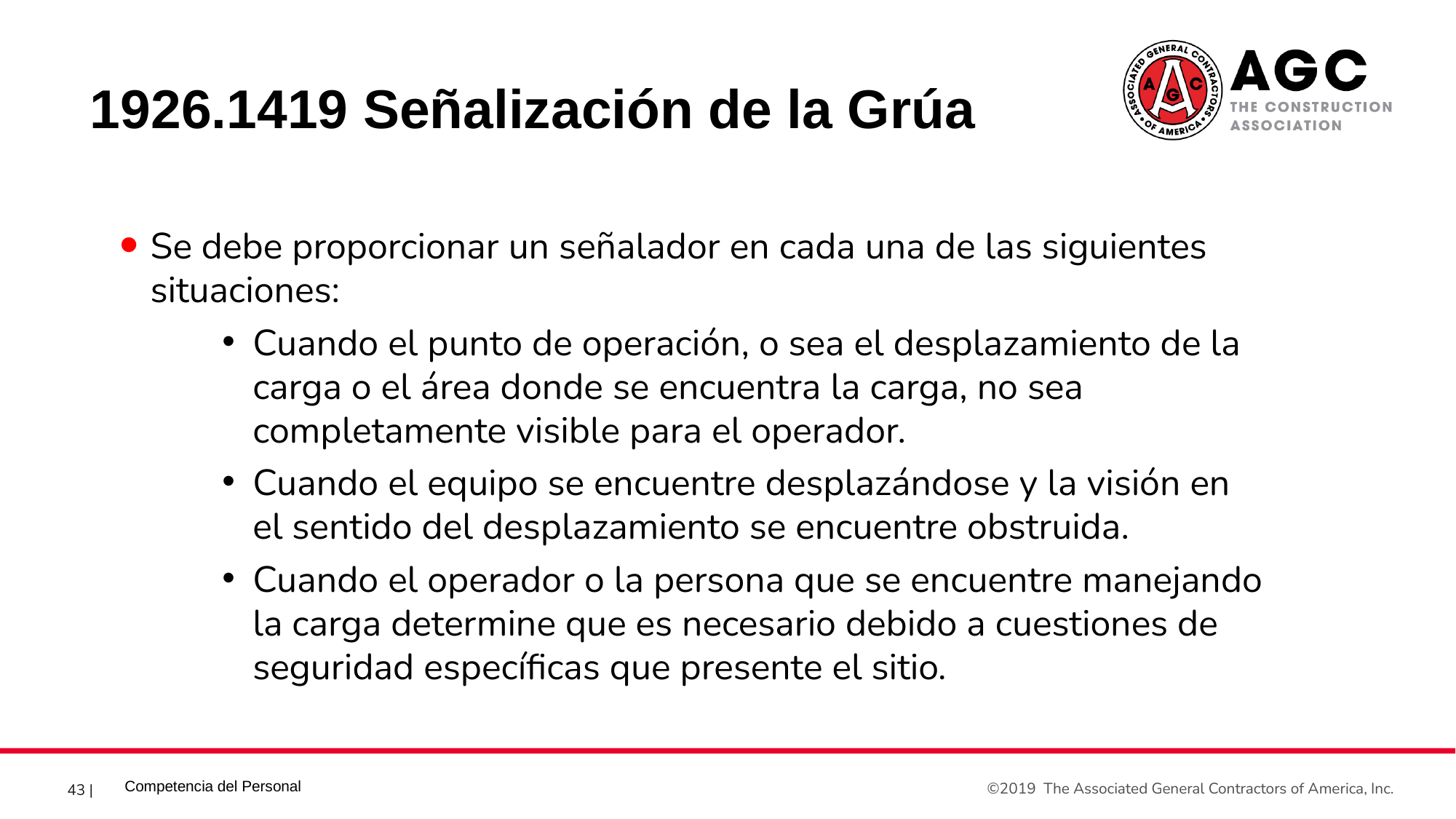

1926.1419 Señalización de la Grúa

Se debe proporcionar un señalador en cada una de las siguientes situaciones:
Cuando el punto de operación, o sea el desplazamiento de la carga o el área donde se encuentra la carga, no sea completamente visible para el operador.
Cuando el equipo se encuentre desplazándose y la visión en el sentido del desplazamiento se encuentre obstruida.
Cuando el operador o la persona que se encuentre manejando la carga determine que es necesario debido a cuestiones de seguridad específicas que presente el sitio.
Competencia del Personal